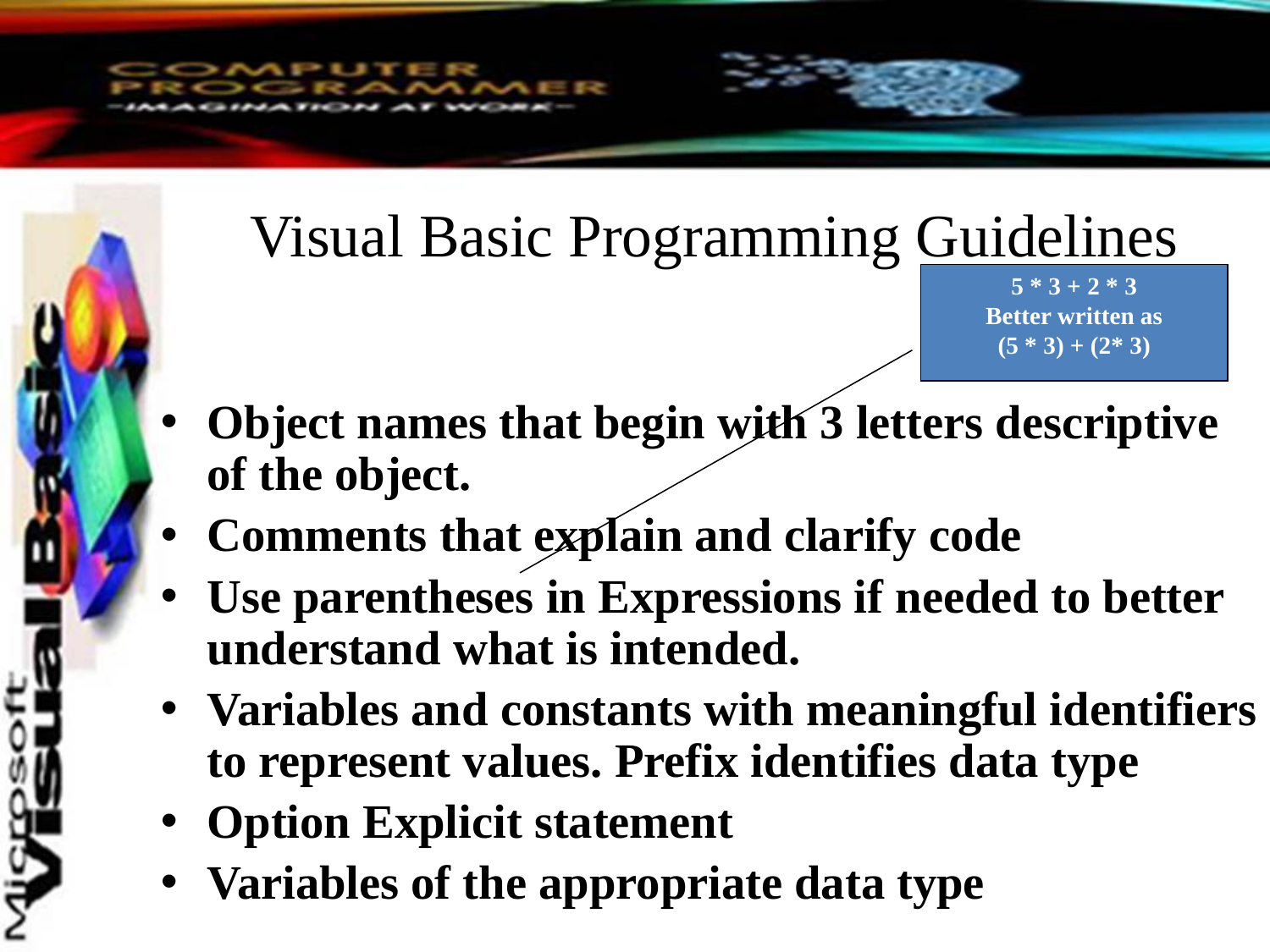

# Visual Basic Programming Guidelines
5 * 3 + 2 * 3
Better written as
(5 * 3) + (2* 3)
Object names that begin with 3 letters descriptive of the object.
Comments that explain and clarify code
Use parentheses in Expressions if needed to better understand what is intended.
Variables and constants with meaningful identifiers to represent values. Prefix identifies data type
Option Explicit statement
Variables of the appropriate data type